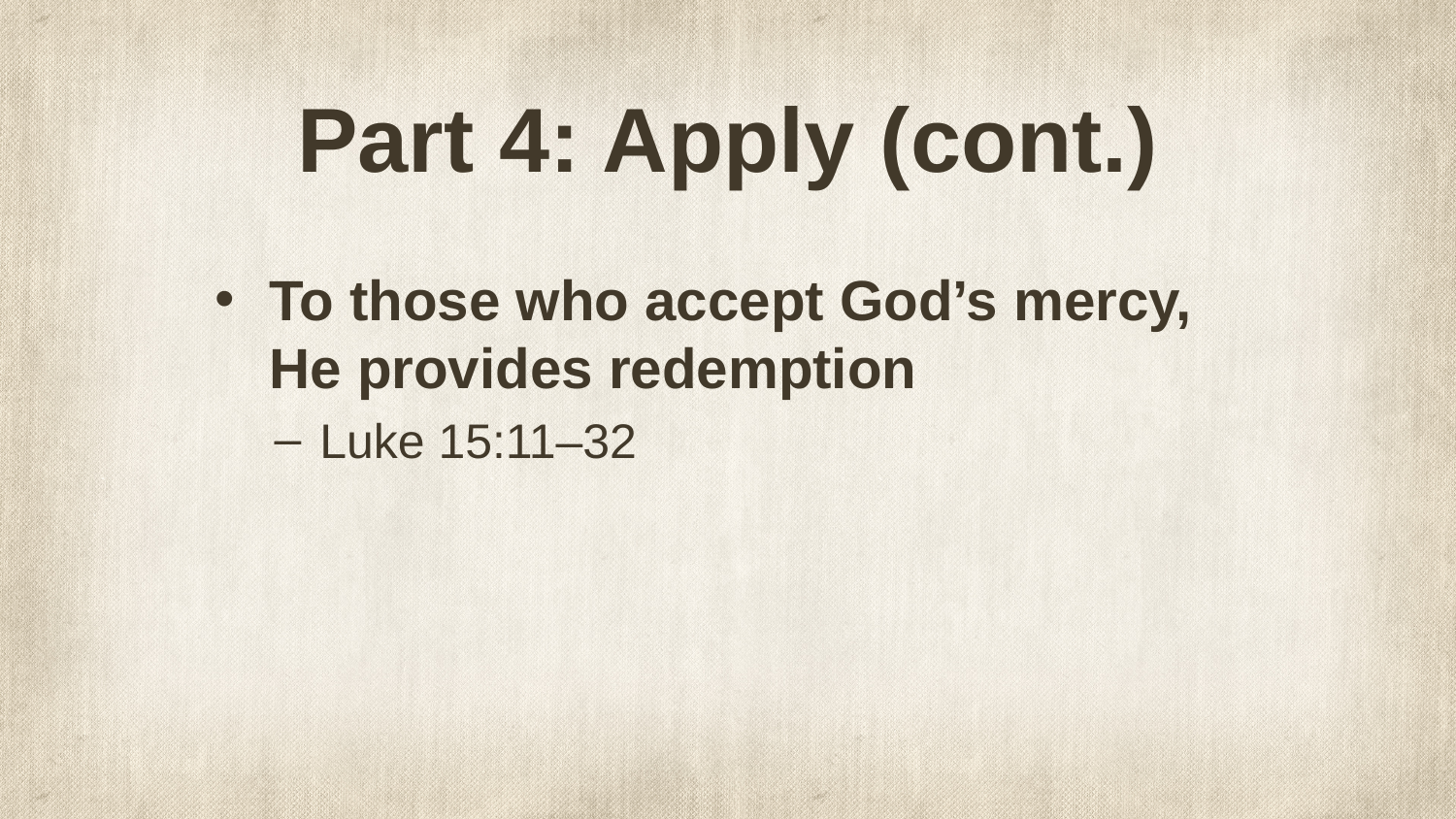

# Part 4: Apply (cont.)
To those who accept God’s mercy, He provides redemption
Luke 15:11–32